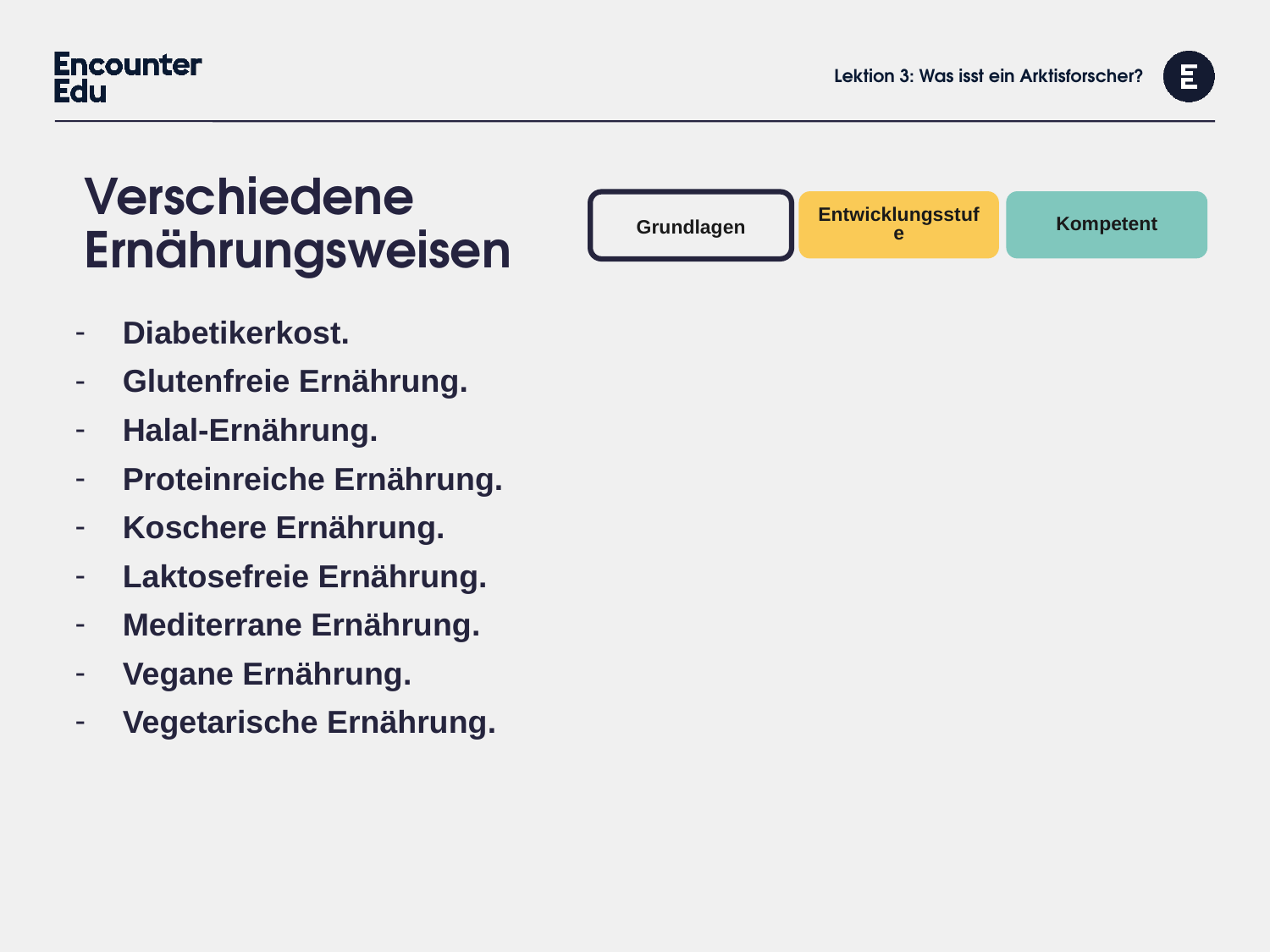

# Lektion 3: Was isst ein Arktisforscher?
Verschiedene Ernährungsweisen
Kompetent
Entwicklungsstufe
Grundlagen
Diabetikerkost.
Glutenfreie Ernährung.
Halal-Ernährung.
Proteinreiche Ernährung.
Koschere Ernährung.
Laktosefreie Ernährung.
Mediterrane Ernährung.
Vegane Ernährung.
Vegetarische Ernährung.